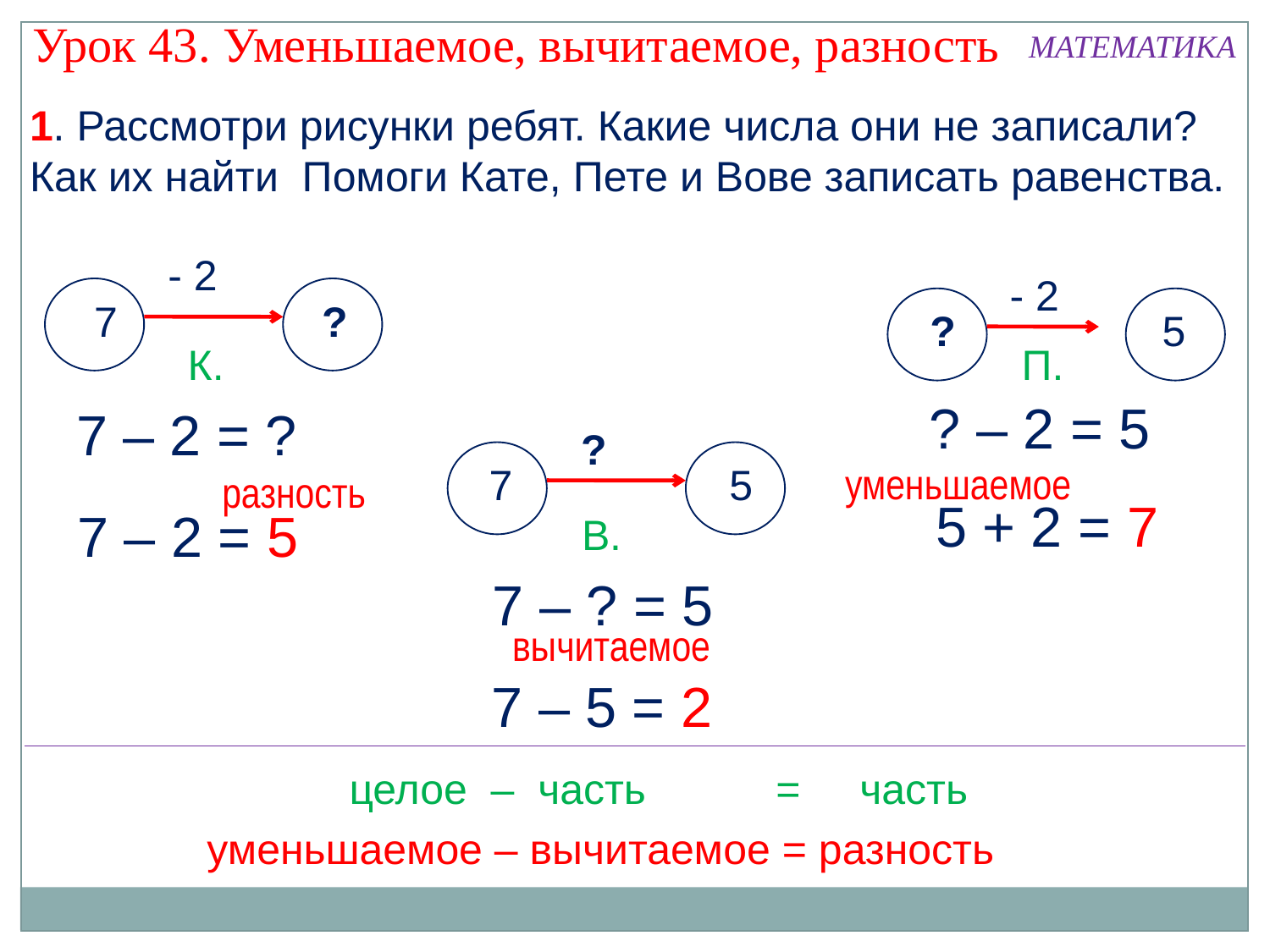

Урок 43. Уменьшаемое, вычитаемое, разность
МАТЕМАТИКА
1. Рассмотри рисунки ребят. Какие числа они не записали? Как их найти  Помоги Кате, Пете и Вове записать равенства.
- 2
- 2

7
?

?
5
К.
П.
? – 2 = 5
7 – 2 = ?
?

уменьшаемое
7
5
разность
5 + 2 = 7
7 – 2 = 5
В.
7 – ? = 5
вычитаемое
7 – 5 = 2
 целое  –  часть           =     часть
 уменьшаемое – вычитаемое = разность